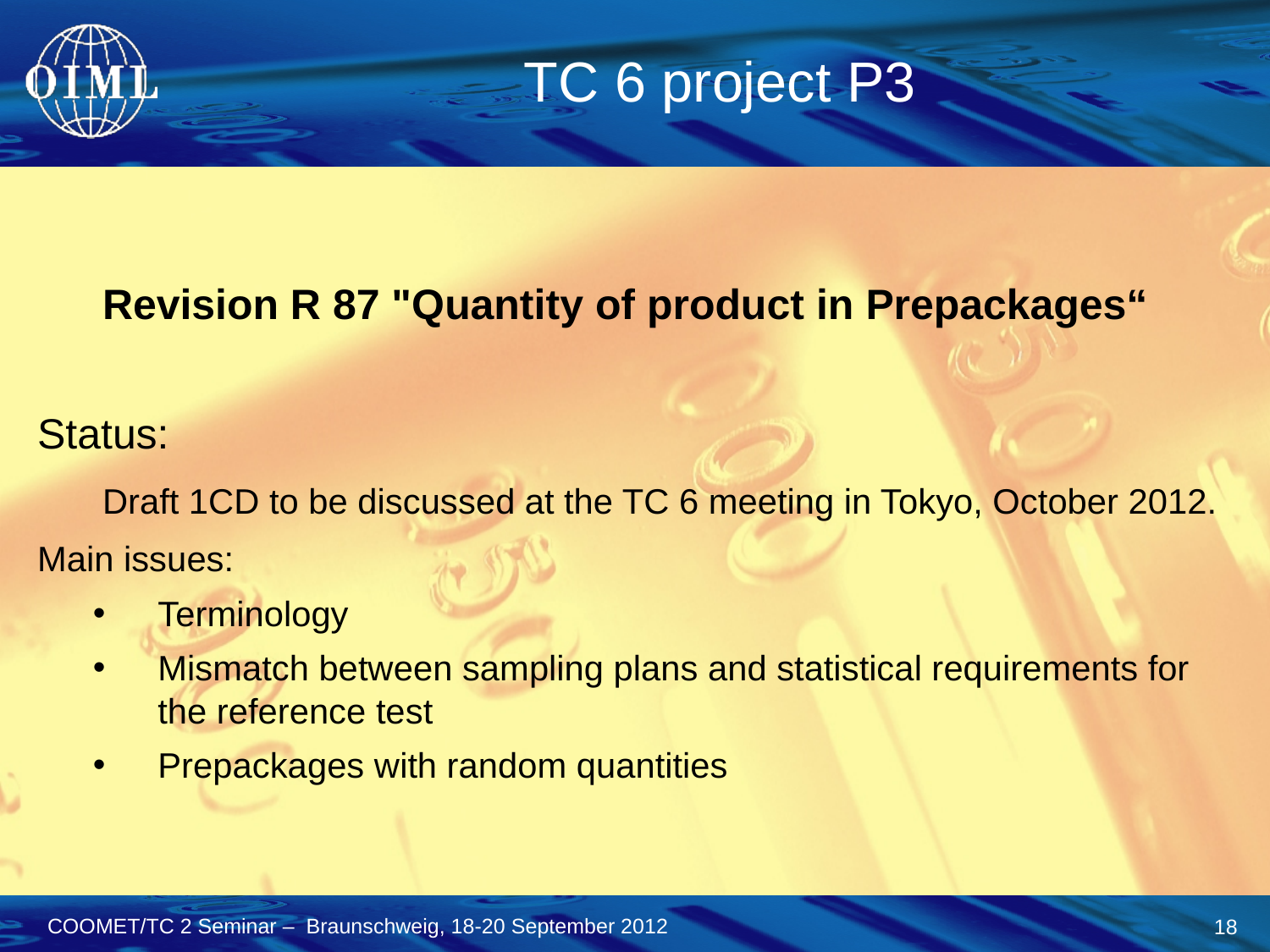

TC 6 project P3
	Revision R 87 "Quantity of product in Prepackages“

Status:
	Draft 1CD to be discussed at the TC 6 meeting in Tokyo, October 2012.
Main issues:
Terminology
Mismatch between sampling plans and statistical requirements for the reference test
Prepackages with random quantities
18
COOMET/TC 2 Seminar –  Braunschweig, 18-20 September 2012